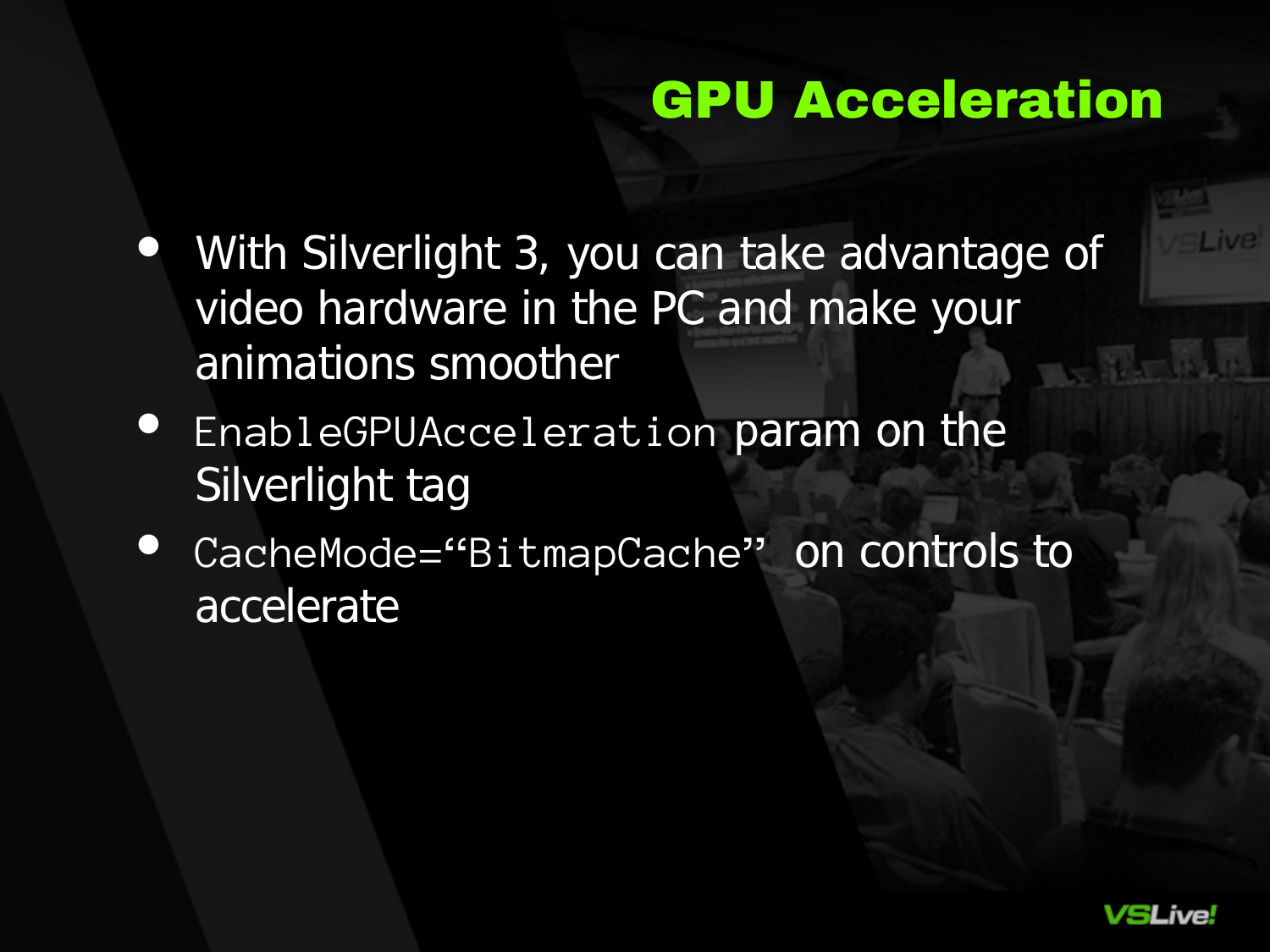

# GPU Acceleration
With Silverlight 3, you can take advantage of video hardware in the PC and make your animations smoother
EnableGPUAcceleration param on the Silverlight tag
CacheMode=“BitmapCache” on controls to accelerate